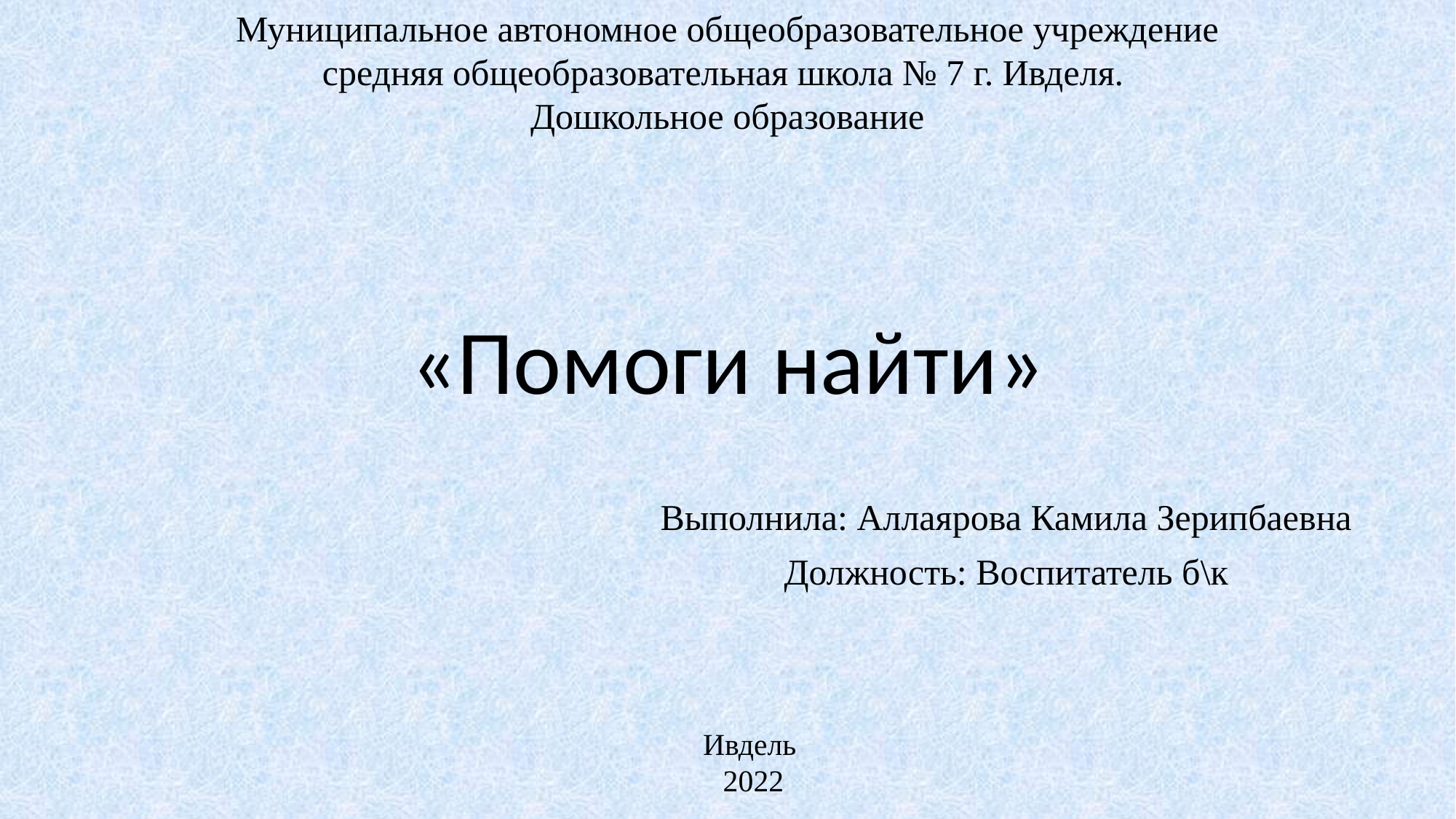

Муниципальное автономное общеобразовательное учреждение средняя общеобразовательная школа № 7 г. Ивделя.  Дошкольное образование
# «Помоги найти»
Выполнила: Аллаярова Камила Зерипбаевна
Должность: Воспитатель б\к
Ивдель
2022